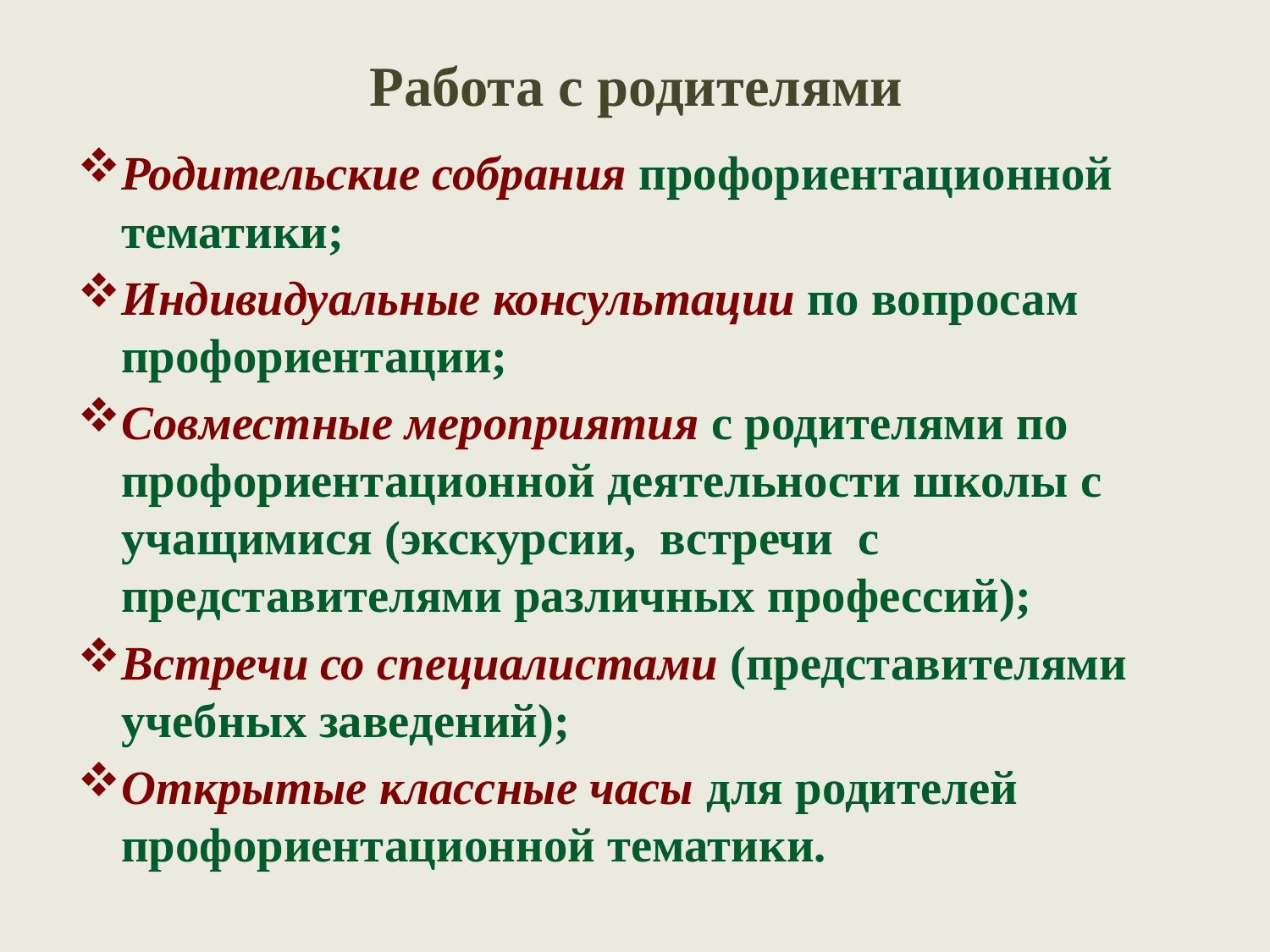

# Работа с родителями
Родительские собрания профориентационной тематики;
Индивидуальные консультации по вопросам профориентации;
Совместные мероприятия с родителями по профориентационной деятельности школы с учащимися (экскурсии,  встречи  с представителями различных профессий);
Встречи со специалистами (представителями учебных заведений);
Открытые классные часы для родителей профориентационной тематики.